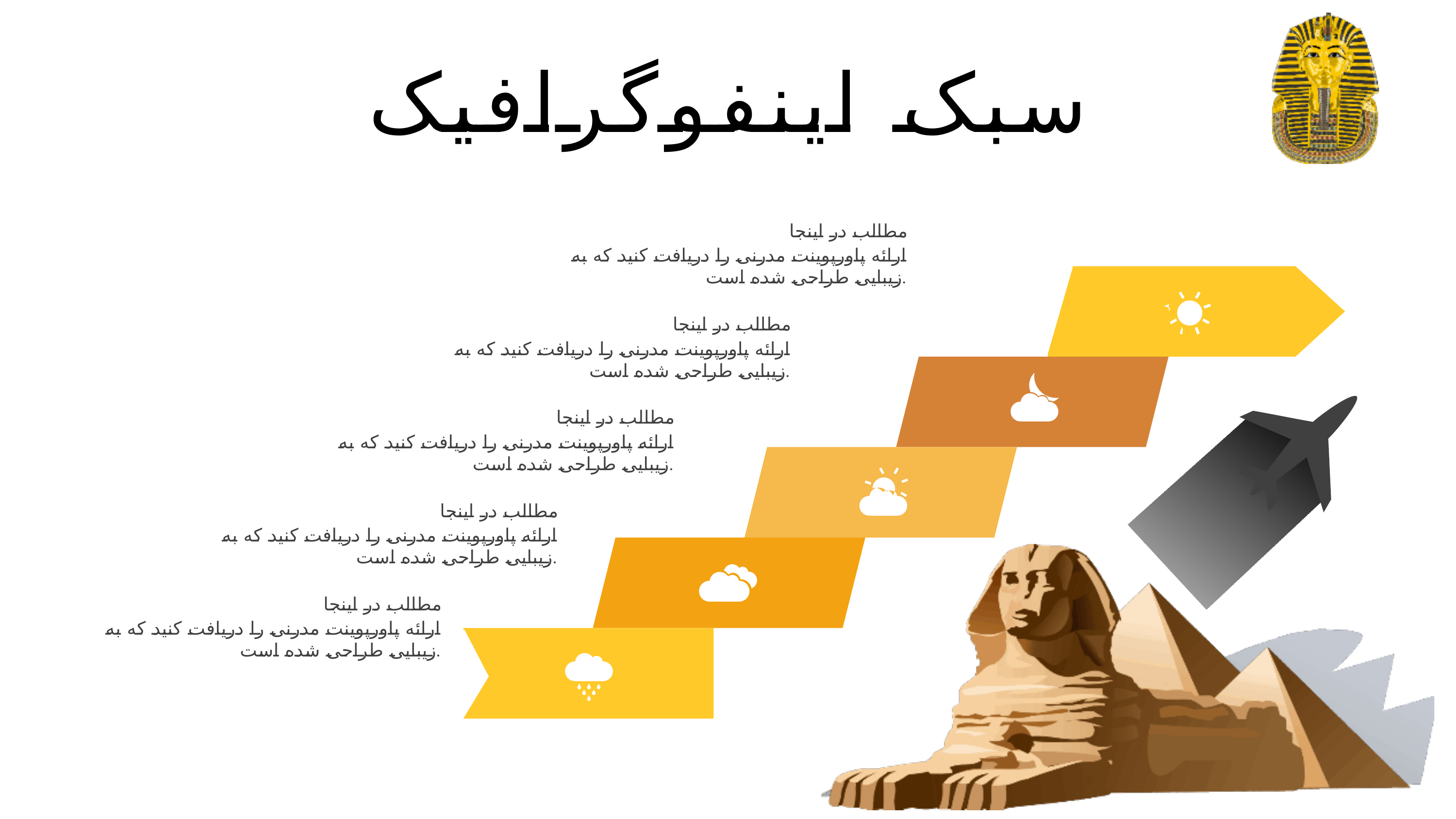

سبک اینفوگرافیک
مطالب در اینجا
ارائه پاورپوینت مدرنی را دریافت کنید که به زیبایی طراحی شده است.

مطالب در اینجا
ارائه پاورپوینت مدرنی را دریافت کنید که به زیبایی طراحی شده است.

مطالب در اینجا

ارائه پاورپوینت مدرنی را دریافت کنید که به زیبایی طراحی شده است.

مطالب در اینجا
ارائه پاورپوینت مدرنی را دریافت کنید که به زیبایی طراحی شده است.

مطالب در اینجا
ارائه پاورپوینت مدرنی را دریافت کنید که به زیبایی طراحی شده است.